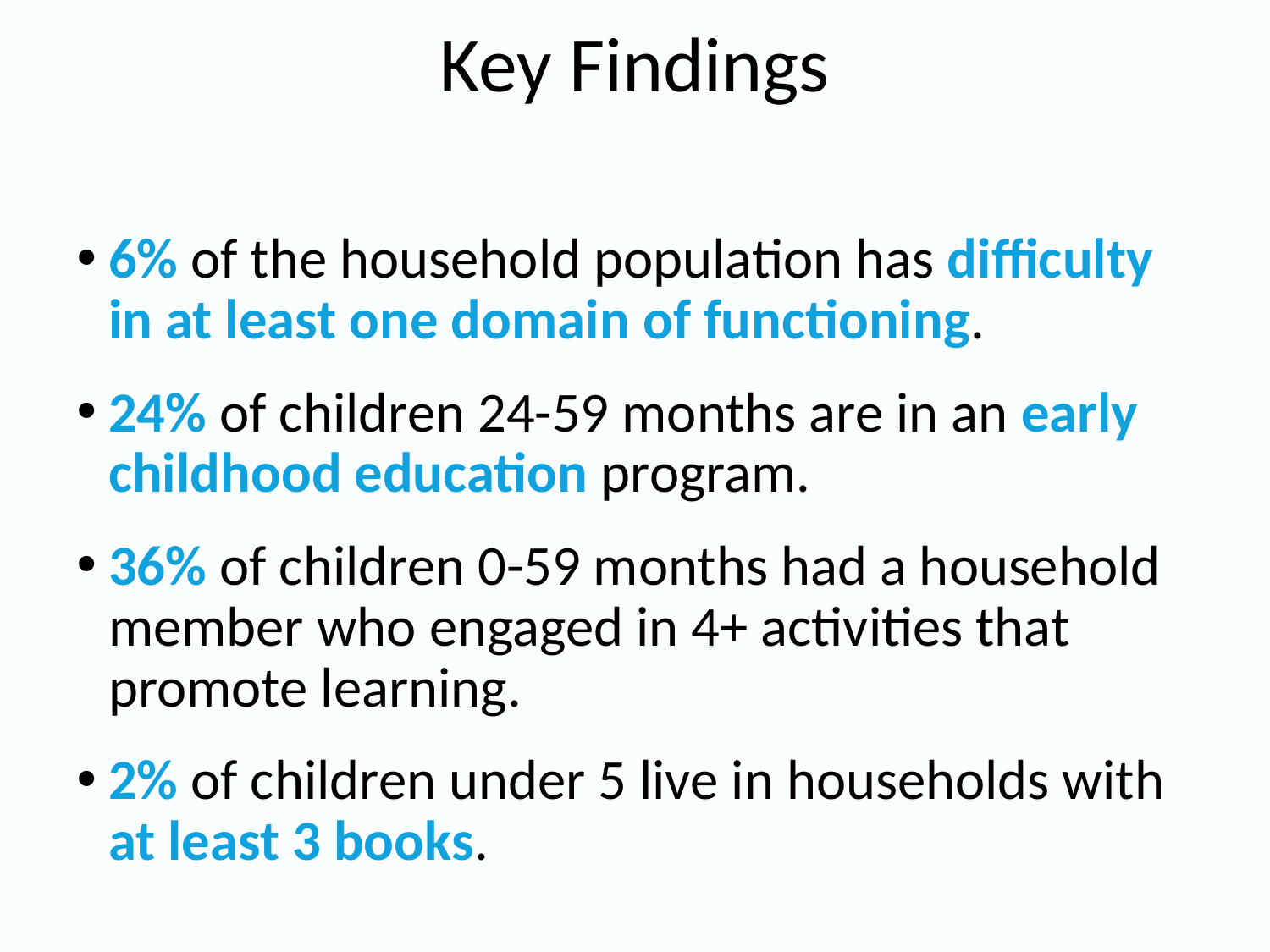

# Key Findings
6% of the household population has difficulty in at least one domain of functioning.
24% of children 24-59 months are in an early childhood education program.
36% of children 0-59 months had a household member who engaged in 4+ activities that promote learning.
2% of children under 5 live in households with at least 3 books.